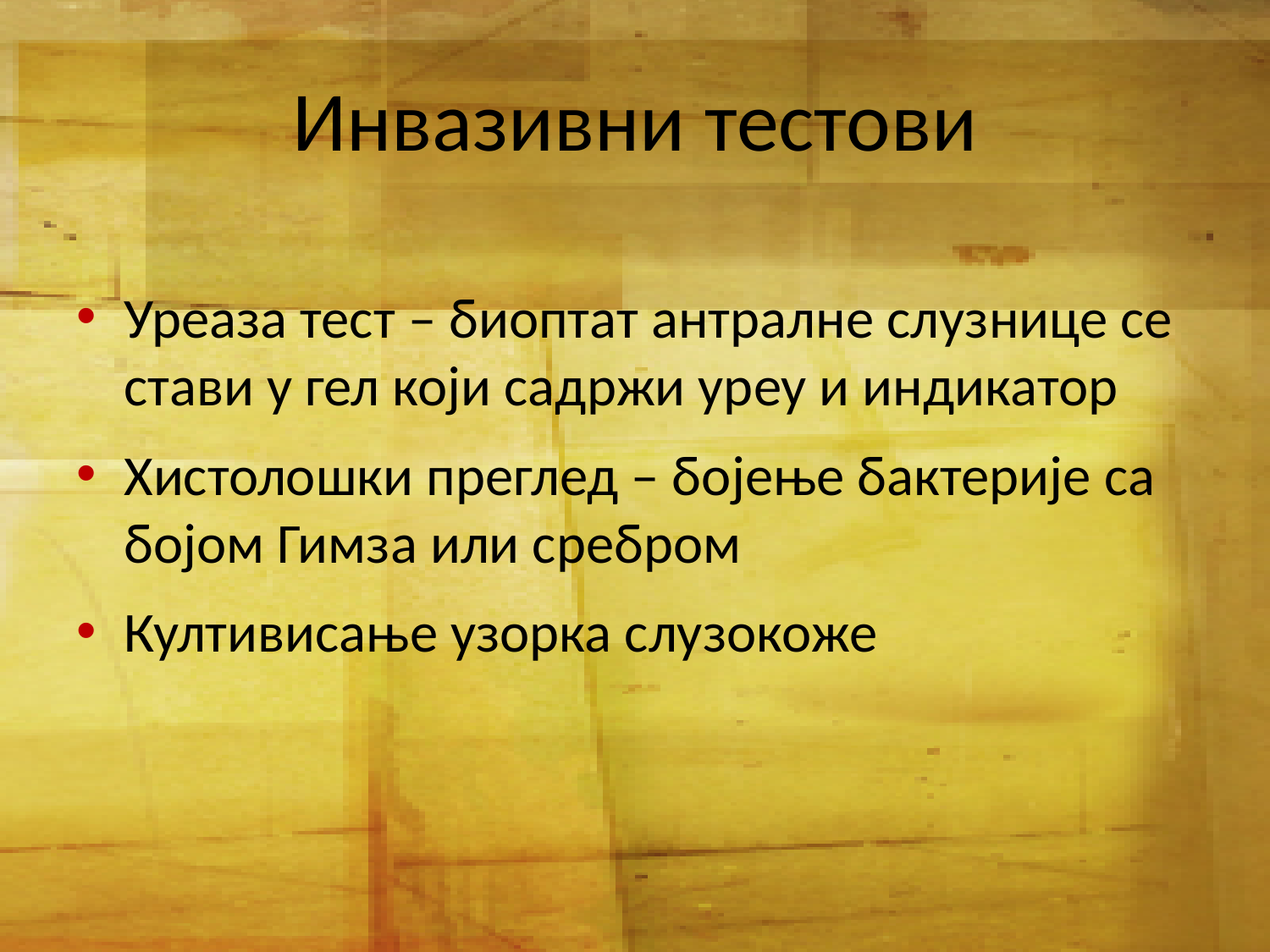

# Инвазивни тестови
Уреаза тест – биоптат антралне слузнице се стави у гел који садржи уреу и индикатор
Хистолошки преглед – бојење бактерије са бојом Гимза или сребром
Култивисање узорка слузокоже